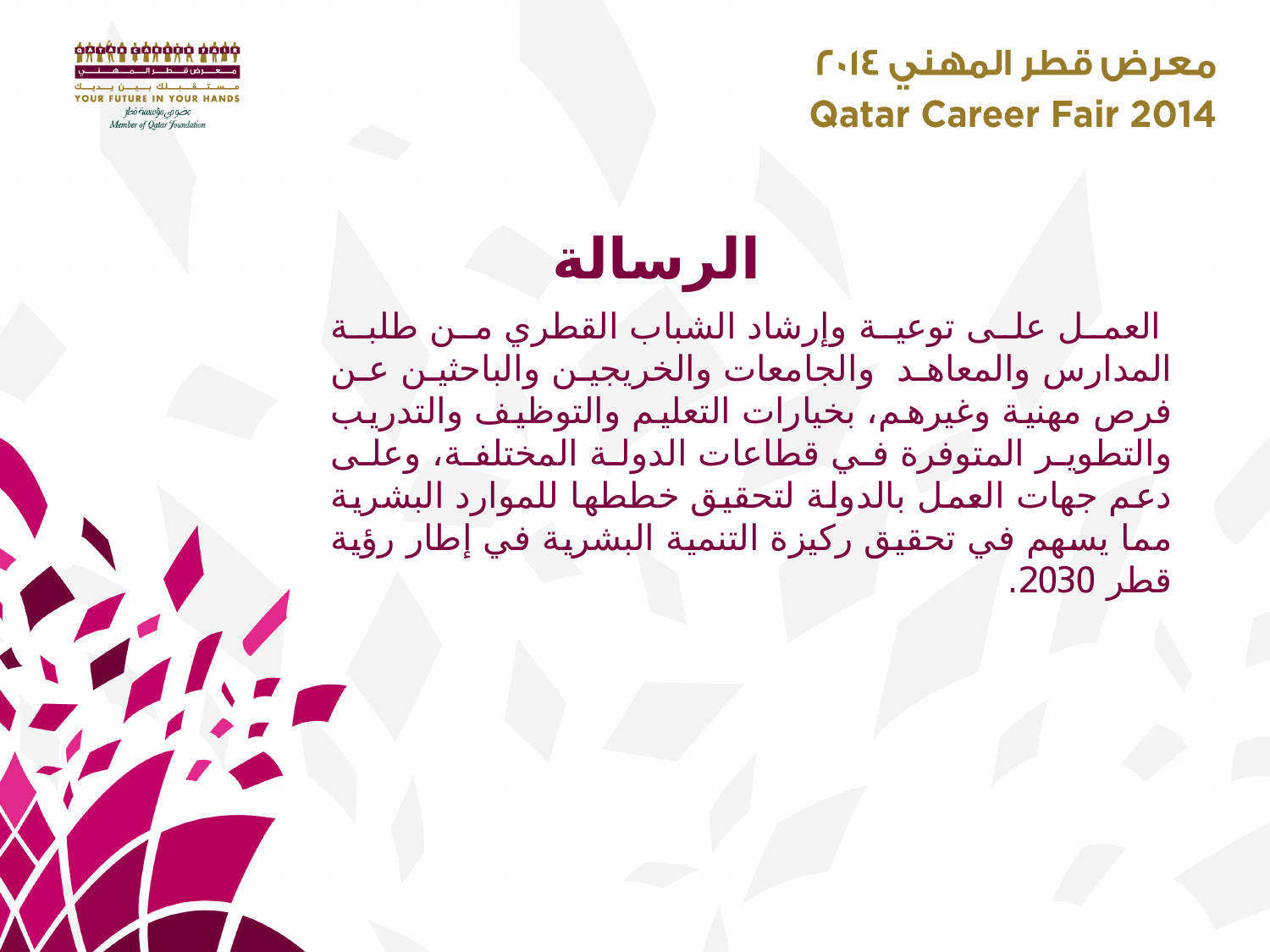

الرسالة
 العمل على توعية وإرشاد الشباب القطري من طلبة المدارس والمعاهد  والجامعات والخريجين والباحثين عن فرص مهنية وغيرهم، بخيارات التعليم والتوظيف والتدريب والتطوير المتوفرة في قطاعات الدولة المختلفة، وعلى دعم جهات العمل بالدولة لتحقيق خططها للموارد البشرية مما يسهم في تحقيق ركيزة التنمية البشرية في إطار رؤية قطر 2030.